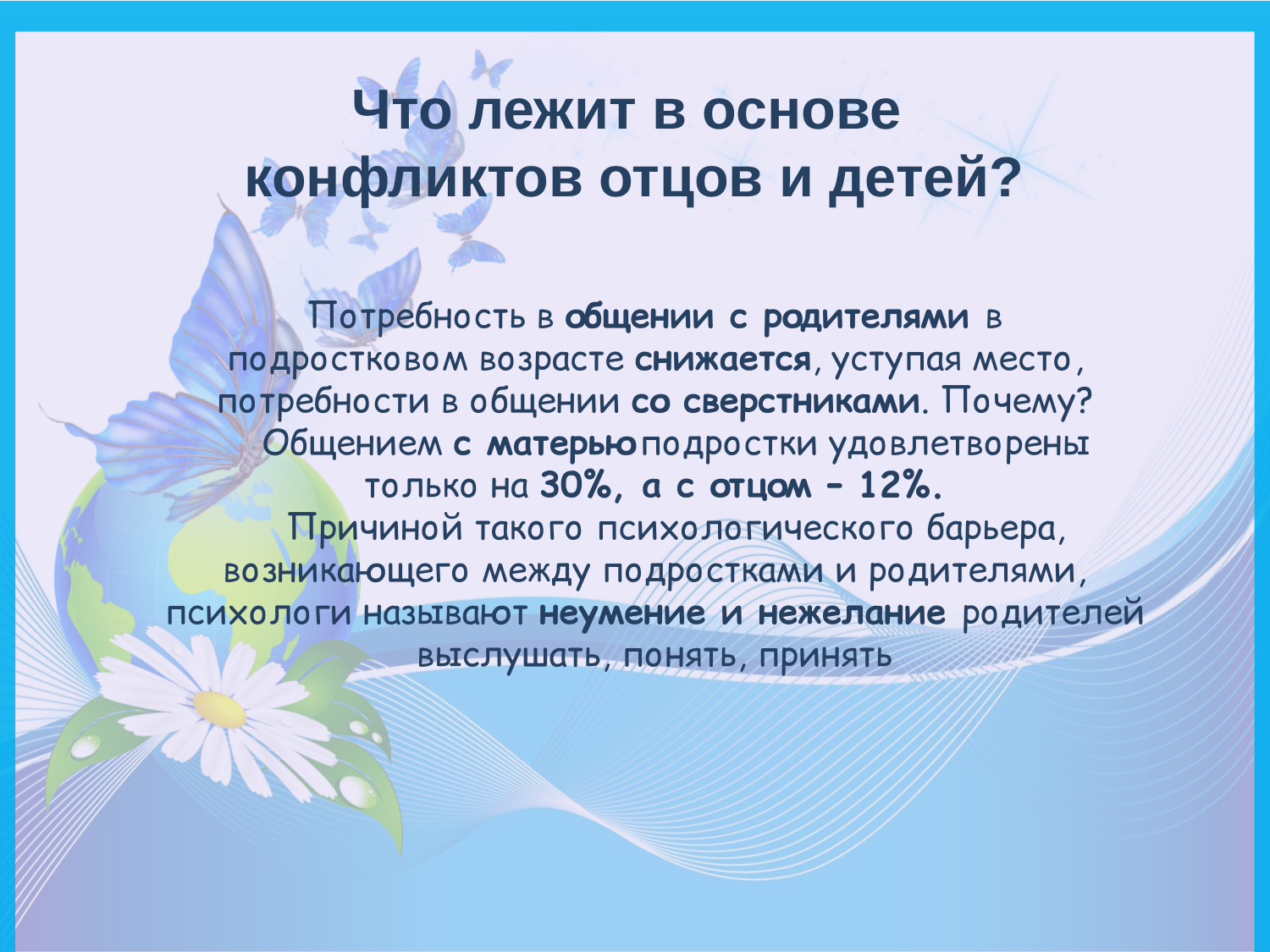

# Что лежит в основе конфликтов отцов и детей?
Потребность в общении с родителями в
подростковом возрасте снижается, уступая место, потребности в общении со сверстниками. Почему?
    Общением с матерью подростки удовлетворены только на 30%, а с отцом – 12%.
    Причиной такого психологического барьера,
возникающего между подростками и родителями, психологи называют неумение и нежелание родителей выслушать, понять, принять